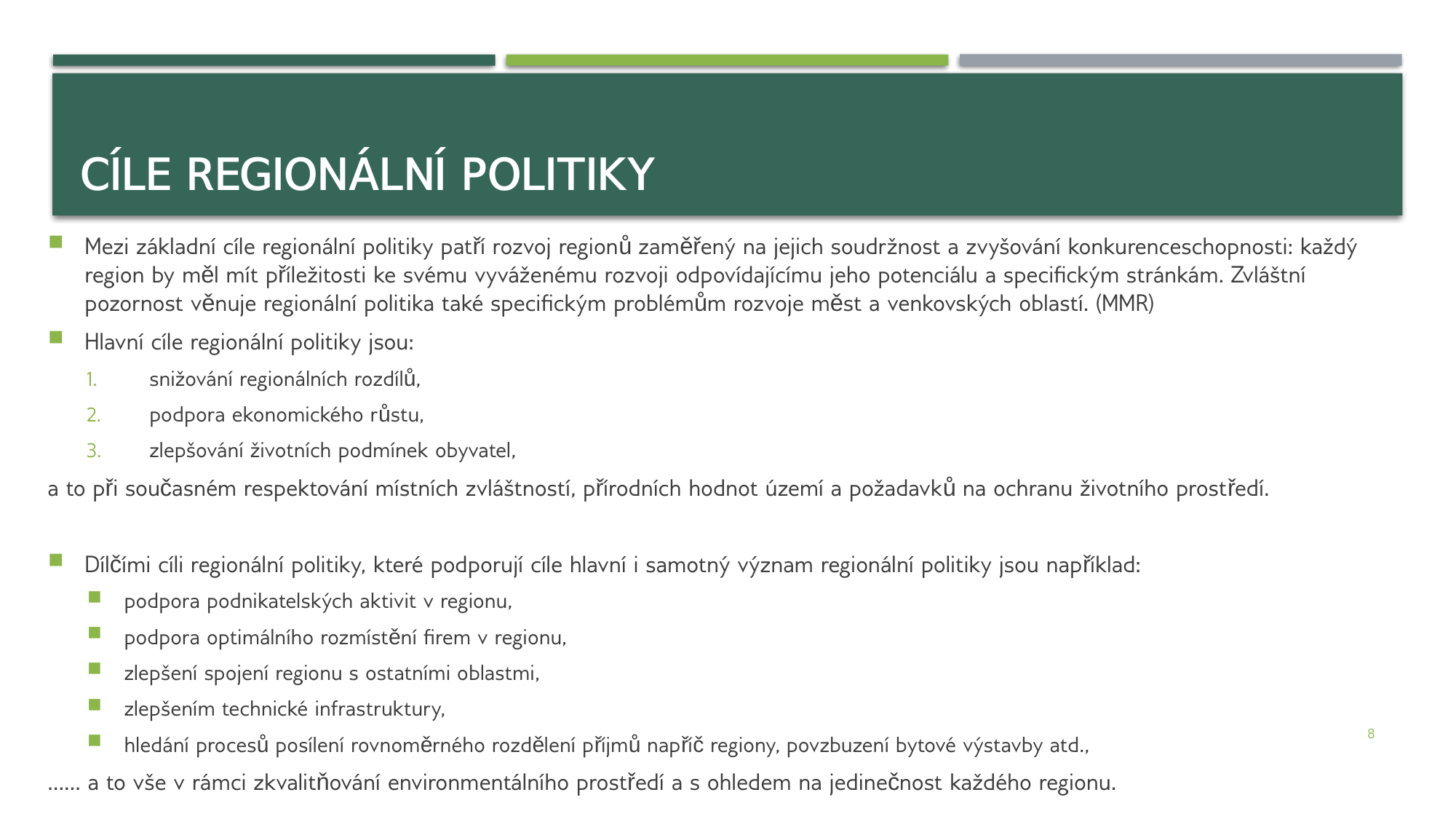

# Cíle regionální politiky
Mezi základní cíle regionální politiky patří rozvoj regionů zaměřený na jejich soudržnost a zvyšování konkurenceschopnosti: každý region by měl mít příležitosti ke svému vyváženému rozvoji odpovídajícímu jeho potenciálu a specifickým stránkám. Zvláštní pozornost věnuje regionální politika také specifickým problémům rozvoje měst a venkovských oblastí. (MMR)
Hlavní cíle regionální politiky jsou:
snižování regionálních rozdílů,
podpora ekonomického růstu,
zlepšování životních podmínek obyvatel,
a to při současném respektování místních zvláštností, přírodních hodnot území a požadavků na ochranu životního prostředí.

Dílčími cíli regionální politiky, které podporují cíle hlavní i samotný význam regionální politiky jsou například:
podpora podnikatelských aktivit v regionu,
podpora optimálního rozmístění firem v regionu,
zlepšení spojení regionu s ostatními oblastmi,
zlepšením technické infrastruktury,
hledání procesů posílení rovnoměrného rozdělení příjmů napříč regiony, povzbuzení bytové výstavby atd.,
…… a to vše v rámci zkvalitňování environmentálního prostředí a s ohledem na jedinečnost každého regionu.
8